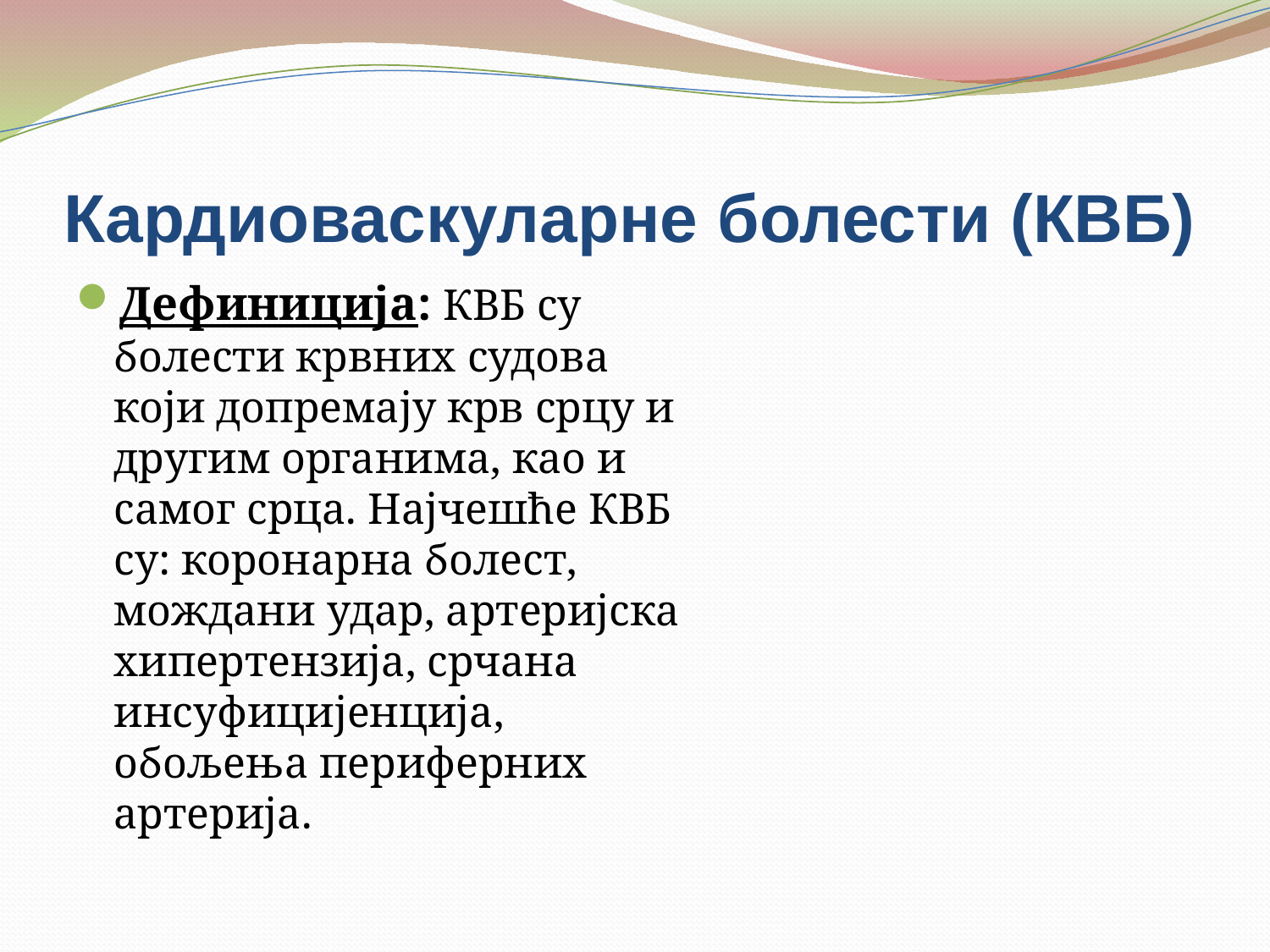

# Кардиоваскуларне болести (КВБ)
Дефиниција: КВБ су болести крвних судова који допремају крв срцу и другим органима, као и самог срца. Најчешће КВБ су: коронарна болест, мождани удар, артеријска хипертензија, срчана инсуфицијенција, обољења периферних артерија.